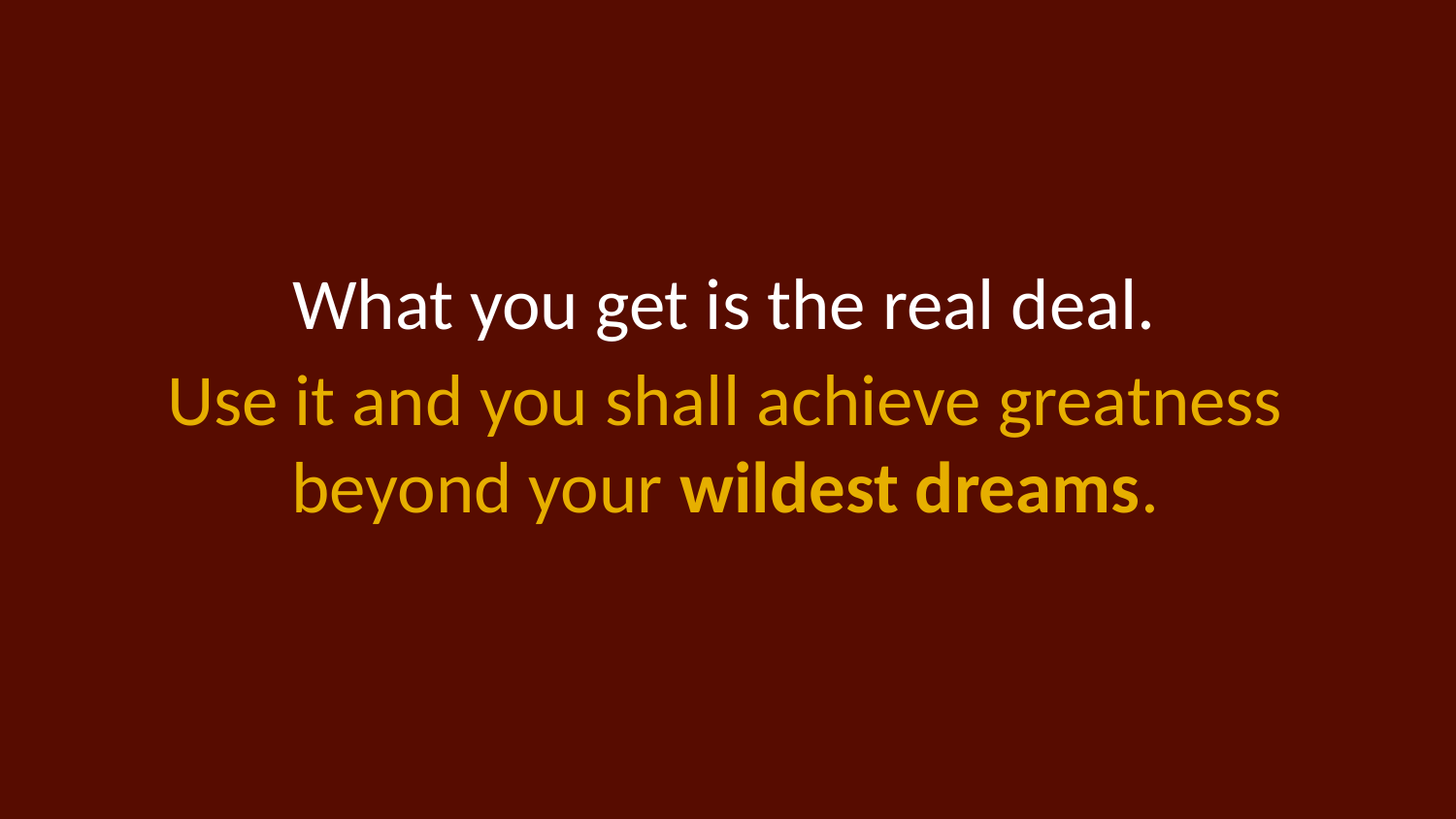

What you get is the real deal.
Use it and you shall achieve greatness beyond your wildest dreams.